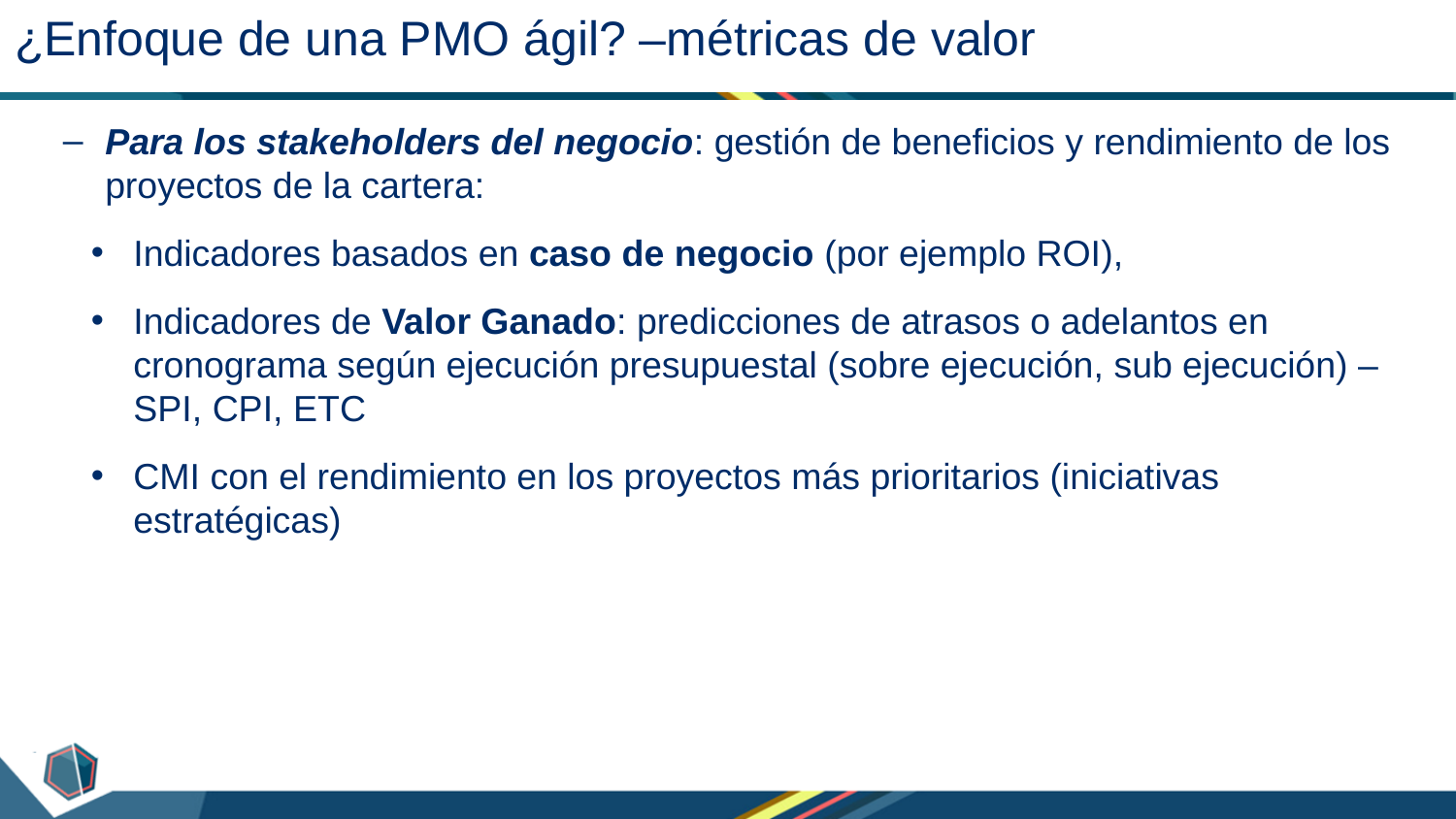

# ¿Enfoque de una PMO ágil? –métricas de valor
Para los stakeholders del negocio: gestión de beneficios y rendimiento de los proyectos de la cartera:
Indicadores basados en caso de negocio (por ejemplo ROI),
Indicadores de Valor Ganado: predicciones de atrasos o adelantos en cronograma según ejecución presupuestal (sobre ejecución, sub ejecución) – SPI, CPI, ETC
CMI con el rendimiento en los proyectos más prioritarios (iniciativas estratégicas)